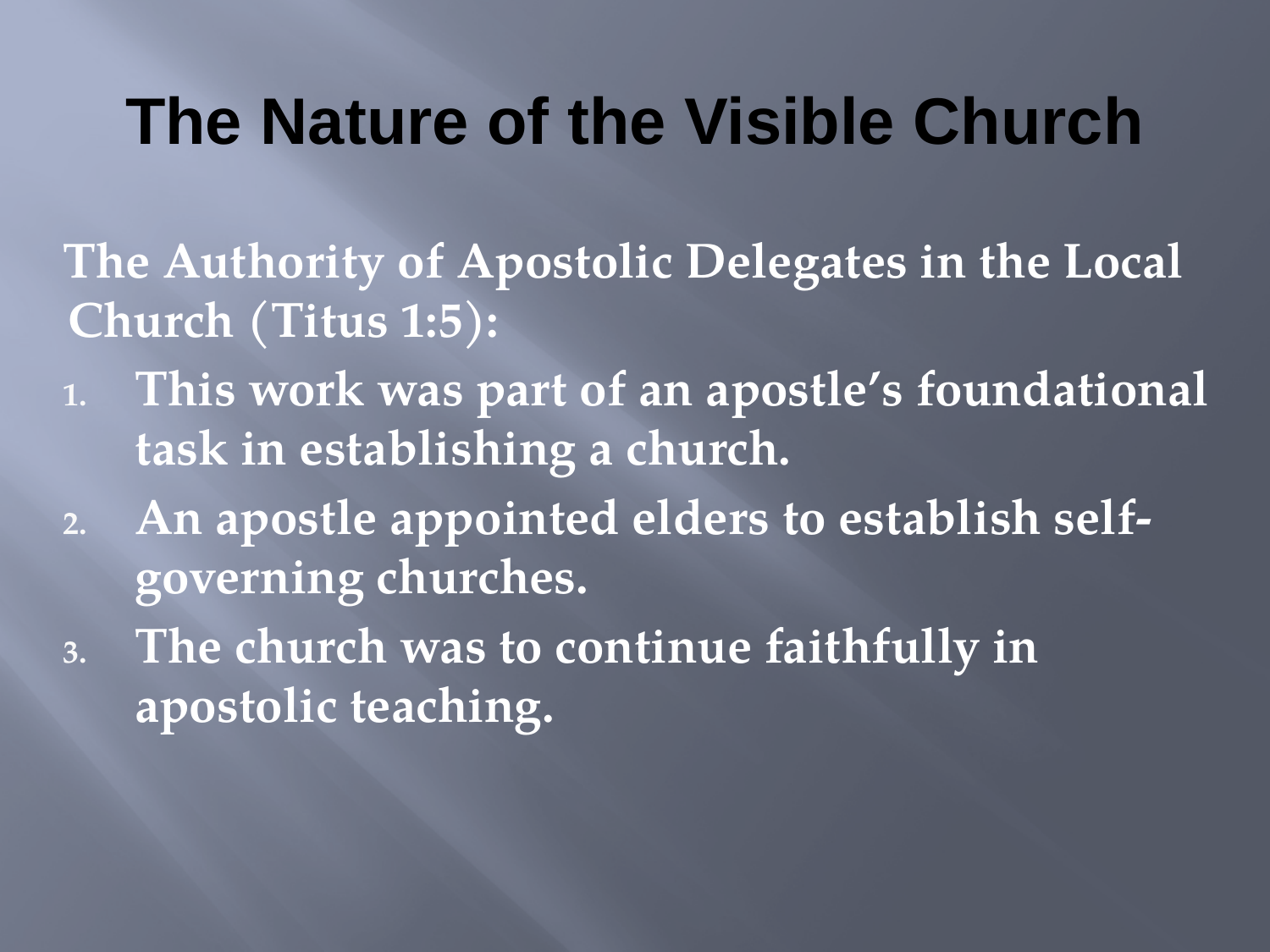

# The Nature of the Visible Church
The Authority of Apostolic Delegates in the Local Church (Titus 1:5):
This work was part of an apostle’s foundational task in establishing a church.
An apostle appointed elders to establish self-governing churches.
The church was to continue faithfully in apostolic teaching.